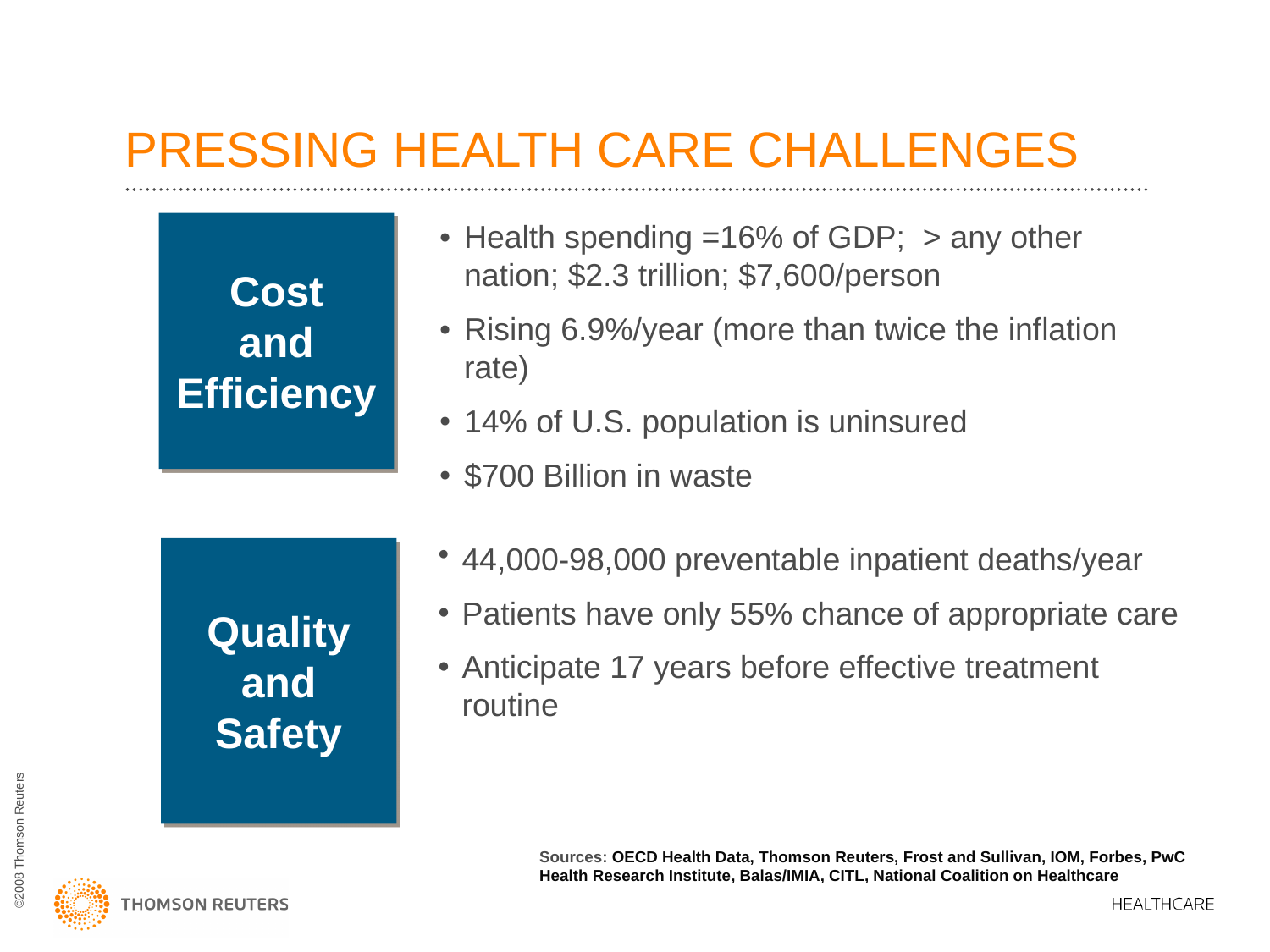

# PRESSING HEALTH CARE CHALLENGES
Cost
and Efficiency
Health spending =16% of GDP;  > any other nation; $2.3 trillion; $7,600/person
Rising 6.9%/year (more than twice the inflation rate)
14% of U.S. population is uninsured
$700 Billion in waste

Quality and Safety
44,000-98,000 preventable inpatient deaths/year
Patients have only 55% chance of appropriate care
Anticipate 17 years before effective treatment routine

Sources: OECD Health Data, Thomson Reuters, Frost and Sullivan, IOM, Forbes, PwC Health Research Institute, Balas/IMIA, CITL, National Coalition on Healthcare
5